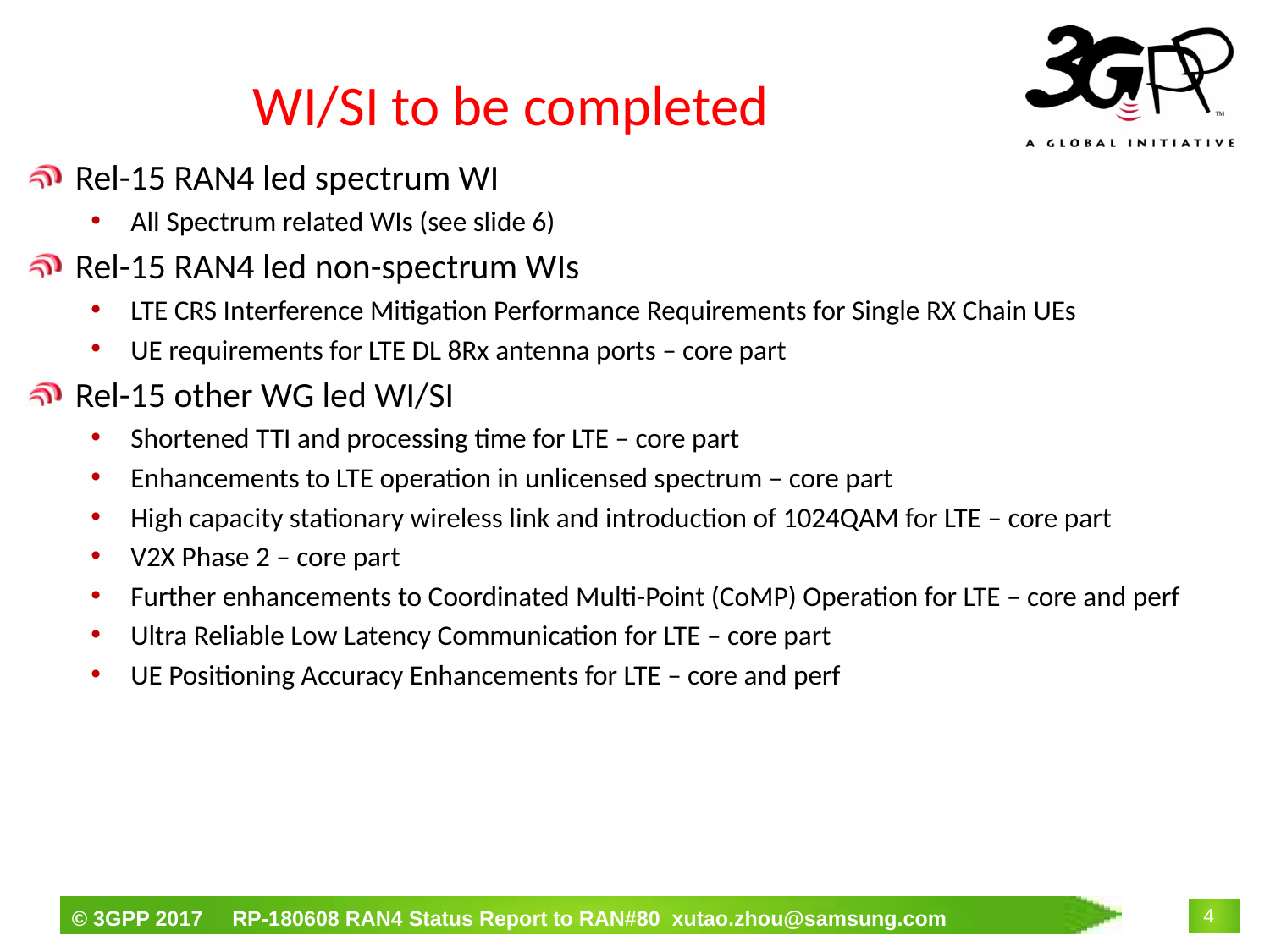

# WI/SI to be completed
Rel-15 RAN4 led spectrum WI
All Spectrum related WIs (see slide 6)
Rel-15 RAN4 led non-spectrum WIs
LTE CRS Interference Mitigation Performance Requirements for Single RX Chain UEs
UE requirements for LTE DL 8Rx antenna ports – core part
Rel-15 other WG led WI/SI
Shortened TTI and processing time for LTE – core part
Enhancements to LTE operation in unlicensed spectrum – core part
High capacity stationary wireless link and introduction of 1024QAM for LTE – core part
V2X Phase 2 – core part
Further enhancements to Coordinated Multi-Point (CoMP) Operation for LTE – core and perf
Ultra Reliable Low Latency Communication for LTE – core part
UE Positioning Accuracy Enhancements for LTE – core and perf